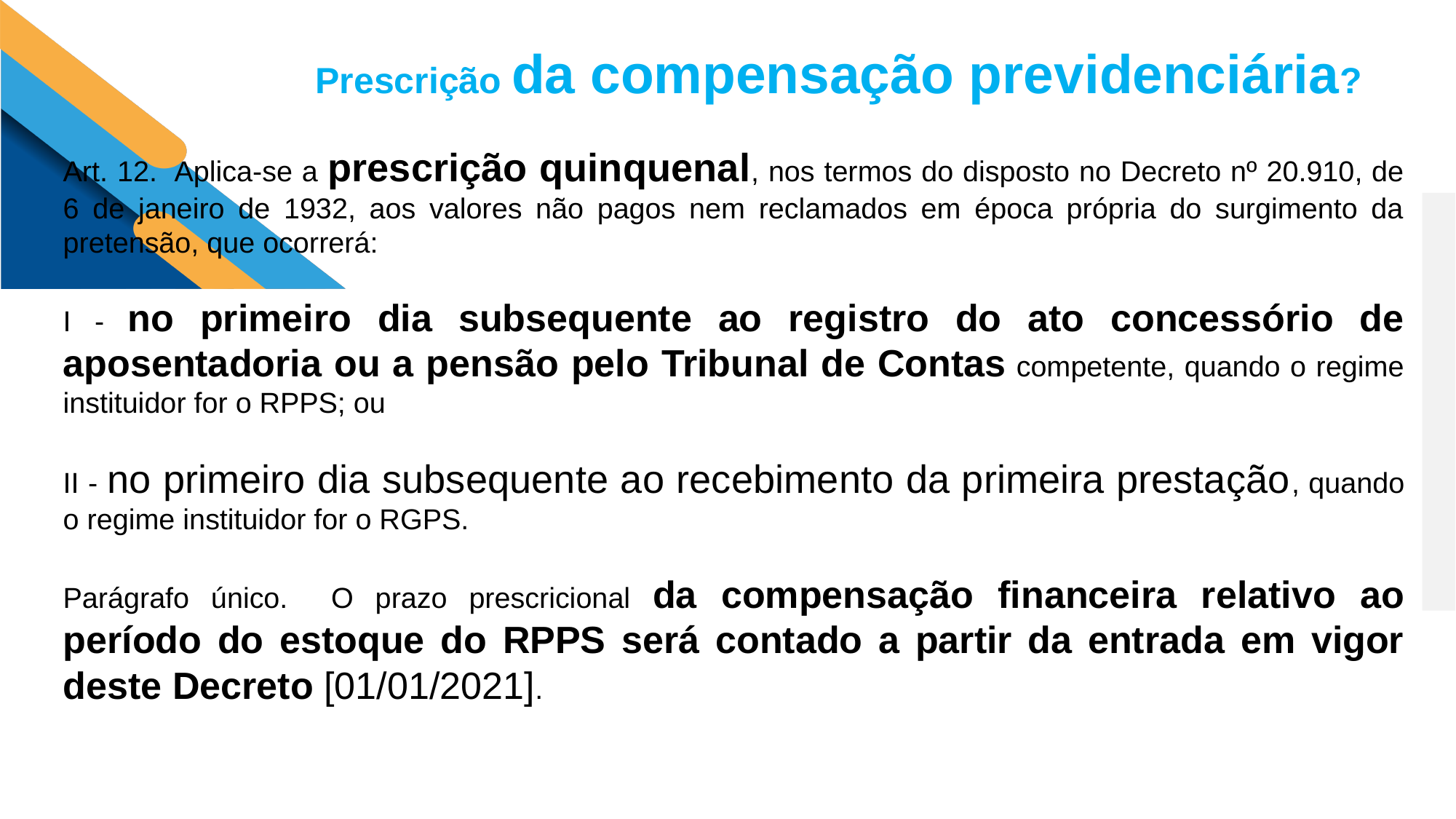

Prescrição da compensação previdenciária?

Art. 12.  Aplica-se a prescrição quinquenal, nos termos do disposto no Decreto nº 20.910, de 6 de janeiro de 1932, aos valores não pagos nem reclamados em época própria do surgimento da pretensão, que ocorrerá:

I - no primeiro dia subsequente ao registro do ato concessório de aposentadoria ou a pensão pelo Tribunal de Contas competente, quando o regime instituidor for o RPPS; ou

II - no primeiro dia subsequente ao recebimento da primeira prestação, quando o regime instituidor for o RGPS.

Parágrafo único.  O prazo prescricional da compensação financeira relativo ao período do estoque do RPPS será contado a partir da entrada em vigor deste Decreto [01/01/2021].